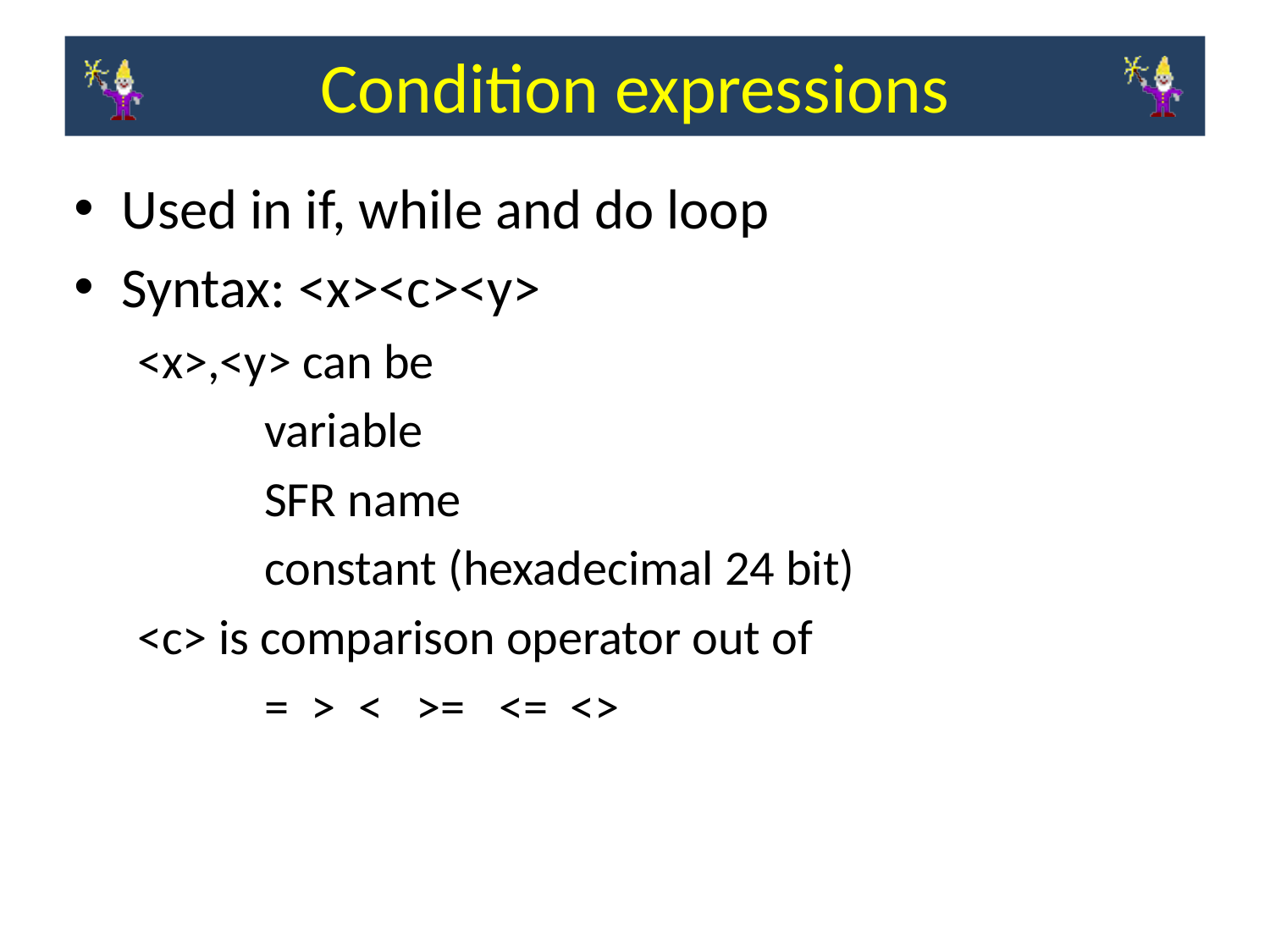

Condition expressions
Used in if, while and do loop
Syntax: <x><c><y>
<x>,<y> can be
	variable
	SFR name
	constant (hexadecimal 24 bit)
<c> is comparison operator out of
	=  >  <   >=   <=  <>